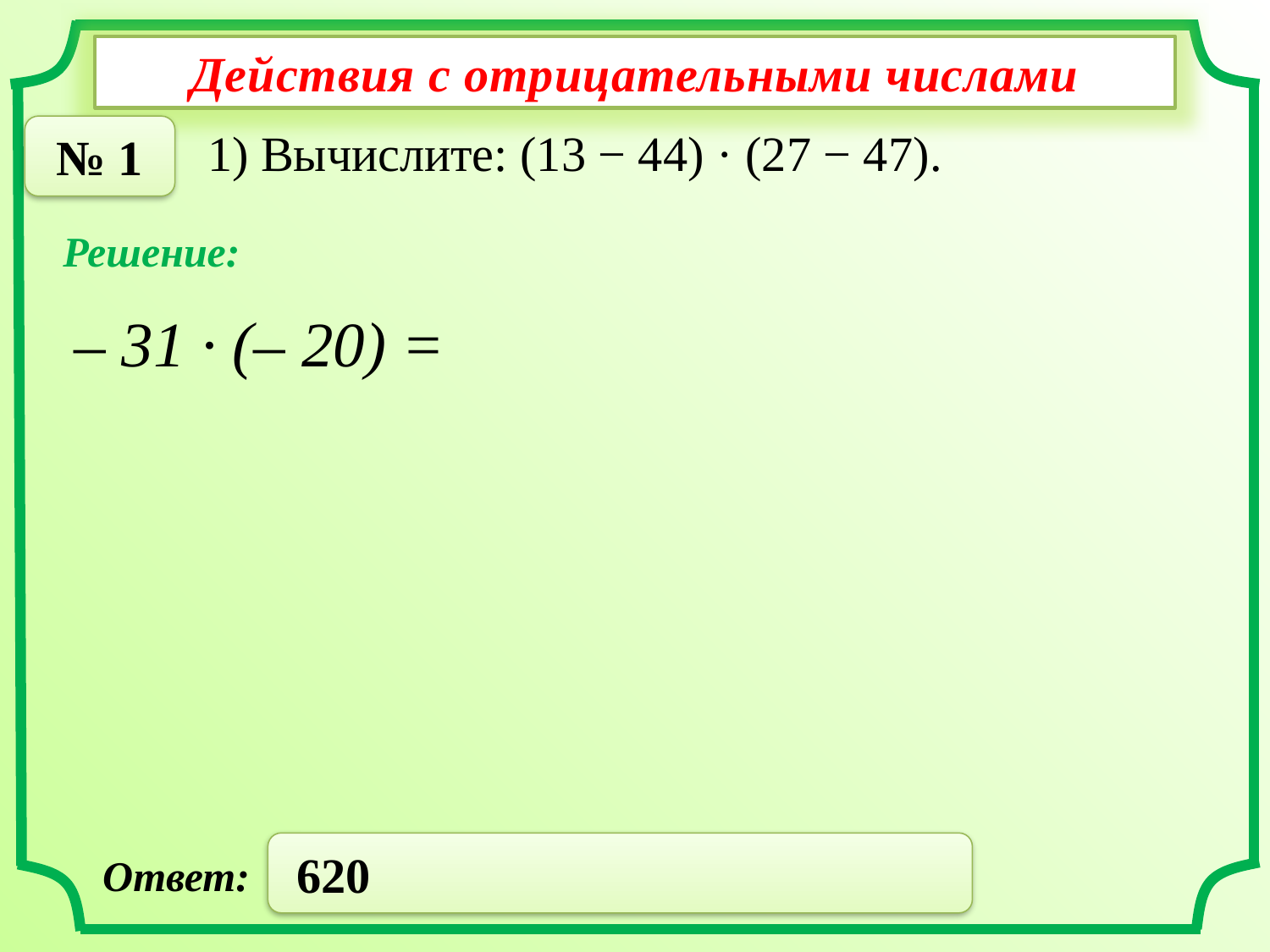

Действия с отрицательными числами
№ 1
1) Вычислите: (13 − 44) · (27 − 47).

Решение:
– 31 ∙ (– 20) =
 620
Ответ: